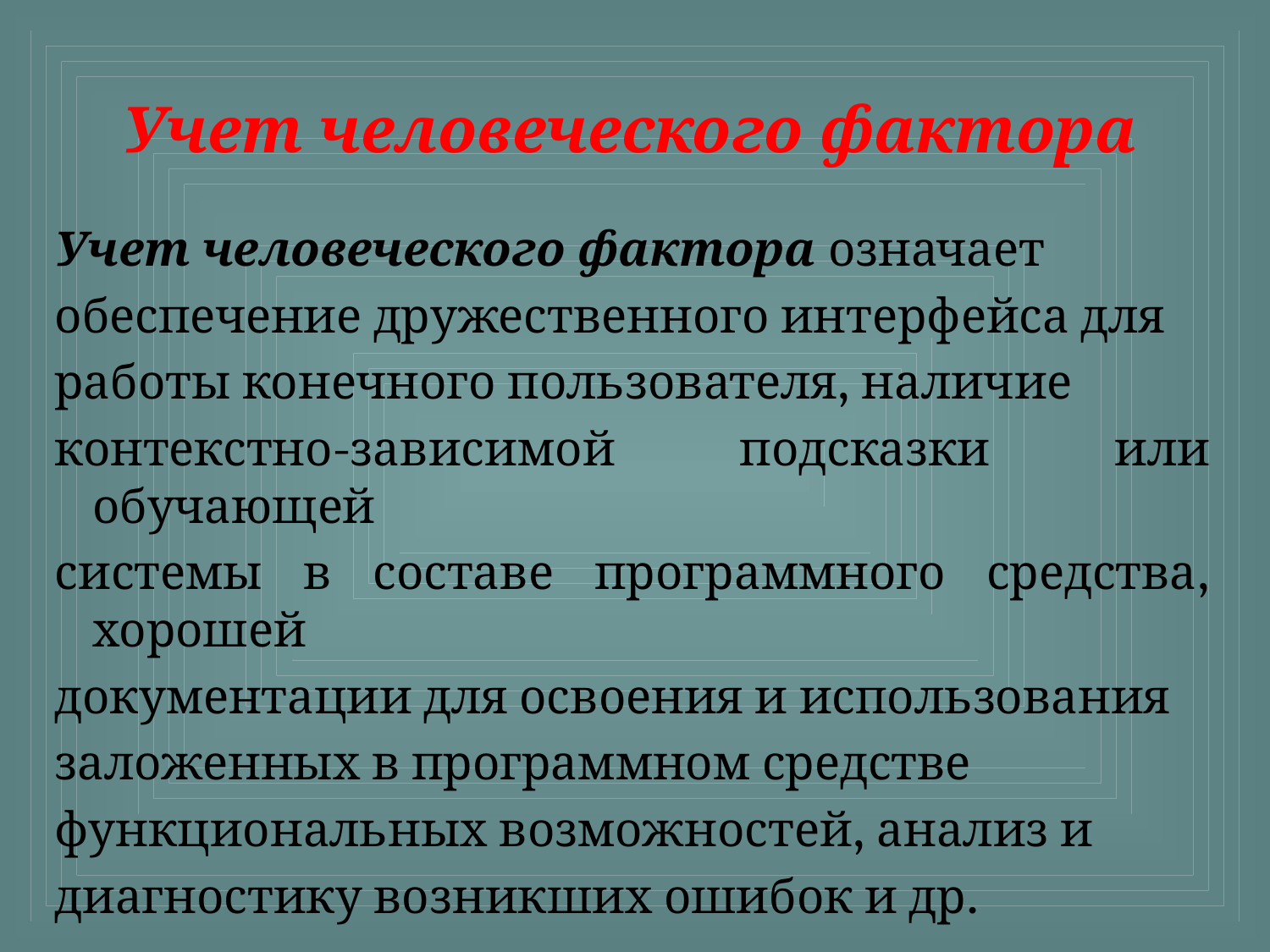

# Учет человеческого фактора
Учет человеческого фактора означает
обеспечение дружественного интерфейса для
работы конечного пользователя, наличие
контекстно-зависимой подсказки или обучающей
системы в составе программного средства, хорошей
документации для освоения и использования
заложенных в программном средстве
функциональных возможностей, анализ и
диагностику возникших ошибок и др.